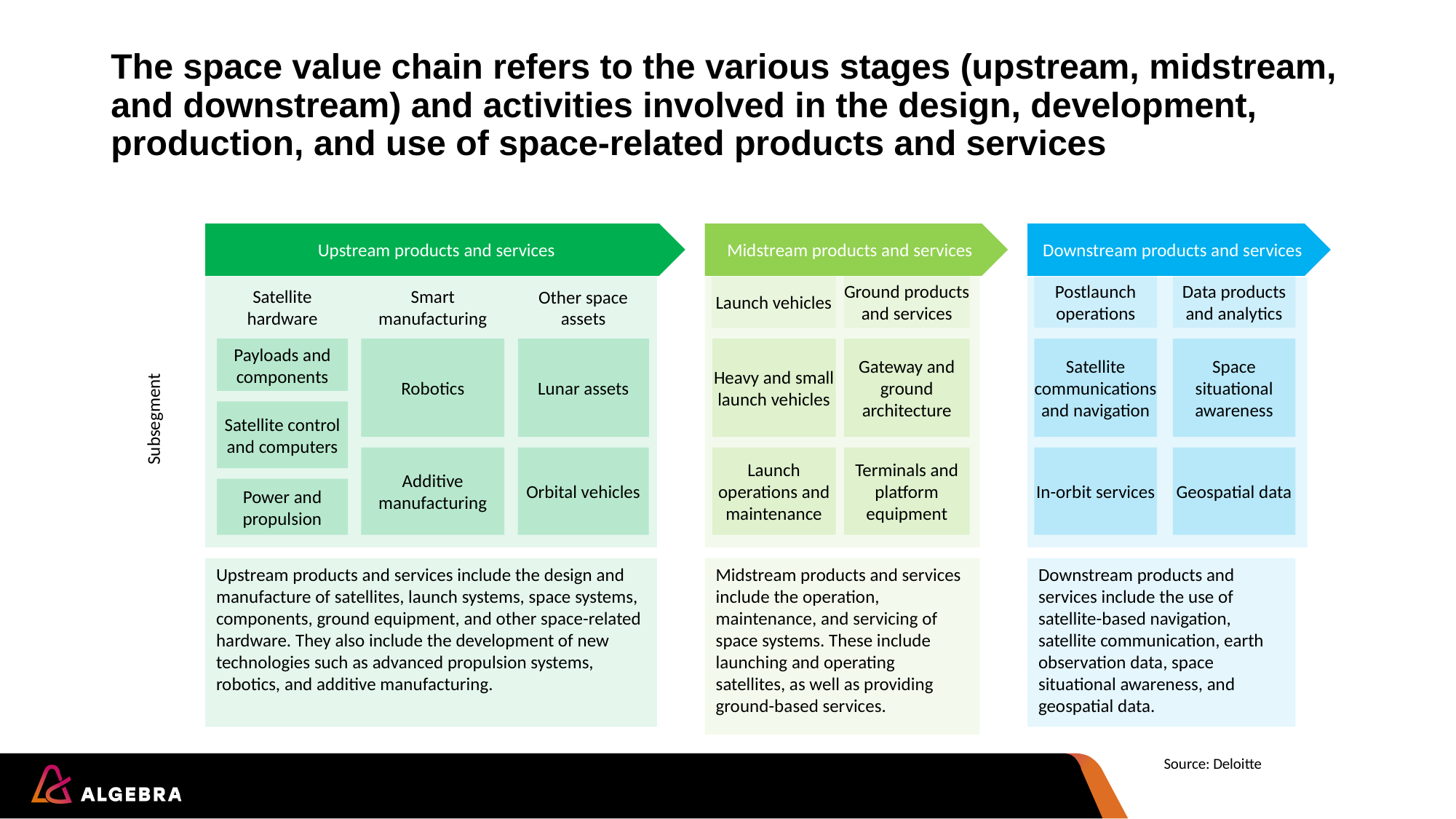

# The space value chain refers to the various stages (upstream, midstream, and downstream) and activities involved in the design, development, production, and use of space-related products and services
Upstream products and services
Midstream products and services
Downstream products and services
Smart manufacturing
Satellite hardware
Other space assets
Launch vehicles
Ground products and services
Postlaunch operations
Data products and analytics

Payloads and components
Robotics
Lunar assets
Heavy and small launch vehicles
Gateway and ground architecture
Satellite communications and navigation
Space situational awareness
Subsegment
Satellite control and computers
Additive manufacturing
Orbital vehicles
Launch operations and maintenance
Terminals and platform equipment
In-orbit services
Geospatial data
Power and propulsion
Upstream products and services include the design and manufacture of satellites, launch systems, space systems, components, ground equipment, and other space-related hardware. They also include the development of new technologies such as advanced propulsion systems, robotics, and additive manufacturing.
Midstream products and services include the operation, maintenance, and servicing of space systems. These include launching and operating satellites, as well as providing ground-based services.
Downstream products and services include the use of satellite-based navigation, satellite communication, earth observation data, space situational awareness, and geospatial data.
Source: Deloitte